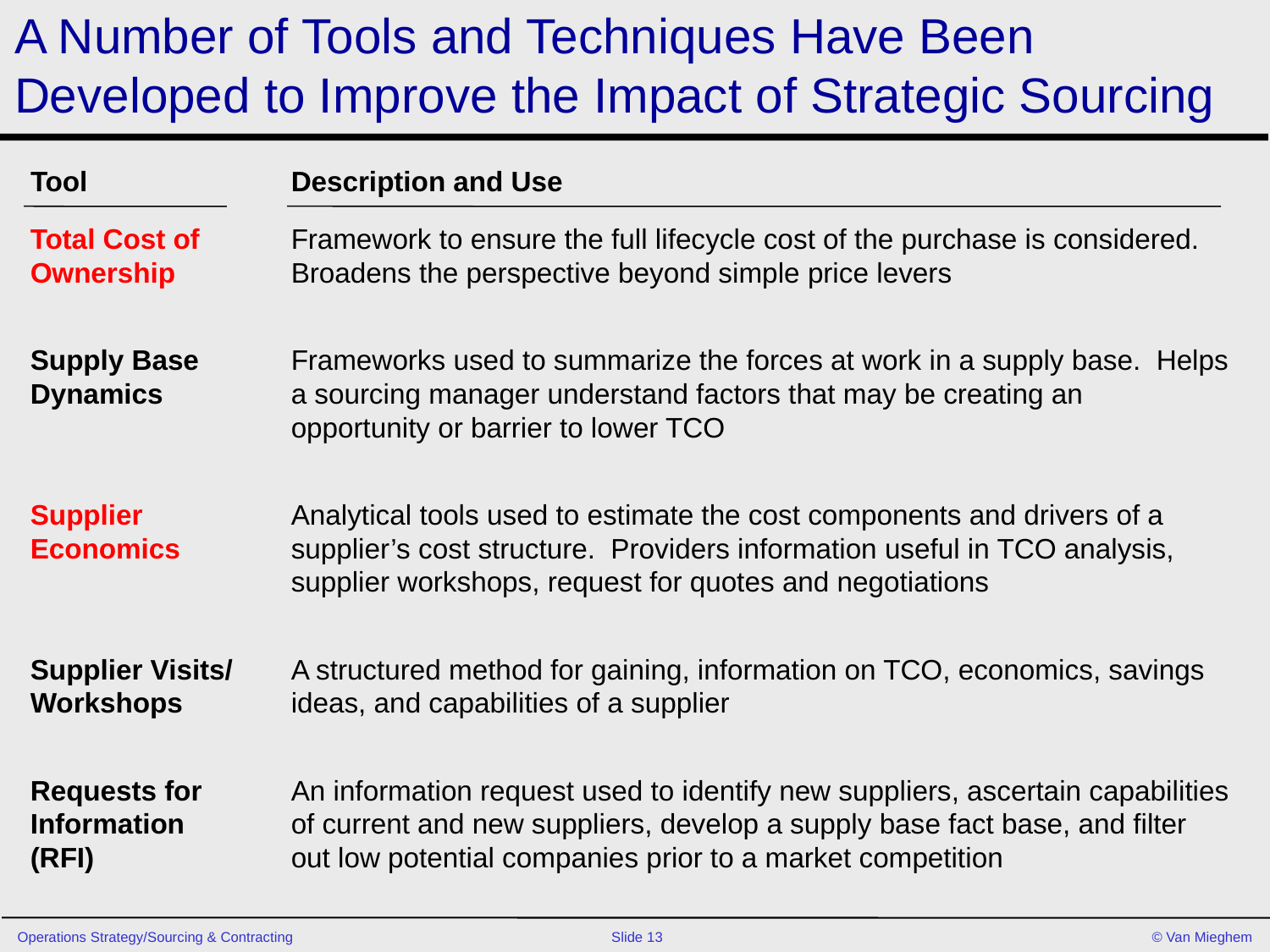

A Number of Tools and Techniques Have Been Developed to Improve the Impact of Strategic Sourcing
Tool
Description and Use

Total Cost of Ownership
Framework to ensure the full lifecycle cost of the purchase is considered.  Broadens the perspective beyond simple price levers
Supply Base Dynamics
Frameworks used to summarize the forces at work in a supply base.  Helps a sourcing manager understand factors that may be creating an opportunity or barrier to lower TCO

Supplier Economics
Analytical tools used to estimate the cost components and drivers of a supplier’s cost structure.  Providers information useful in TCO analysis, supplier workshops, request for quotes and negotiations
Supplier Visits/ Workshops
A structured method for gaining, information on TCO, economics, savings ideas, and capabilities of a supplier
Requests for Information (RFI)
An information request used to identify new suppliers, ascertain capabilities of current and new suppliers, develop a supply base fact base, and filter out low potential companies prior to a market competition